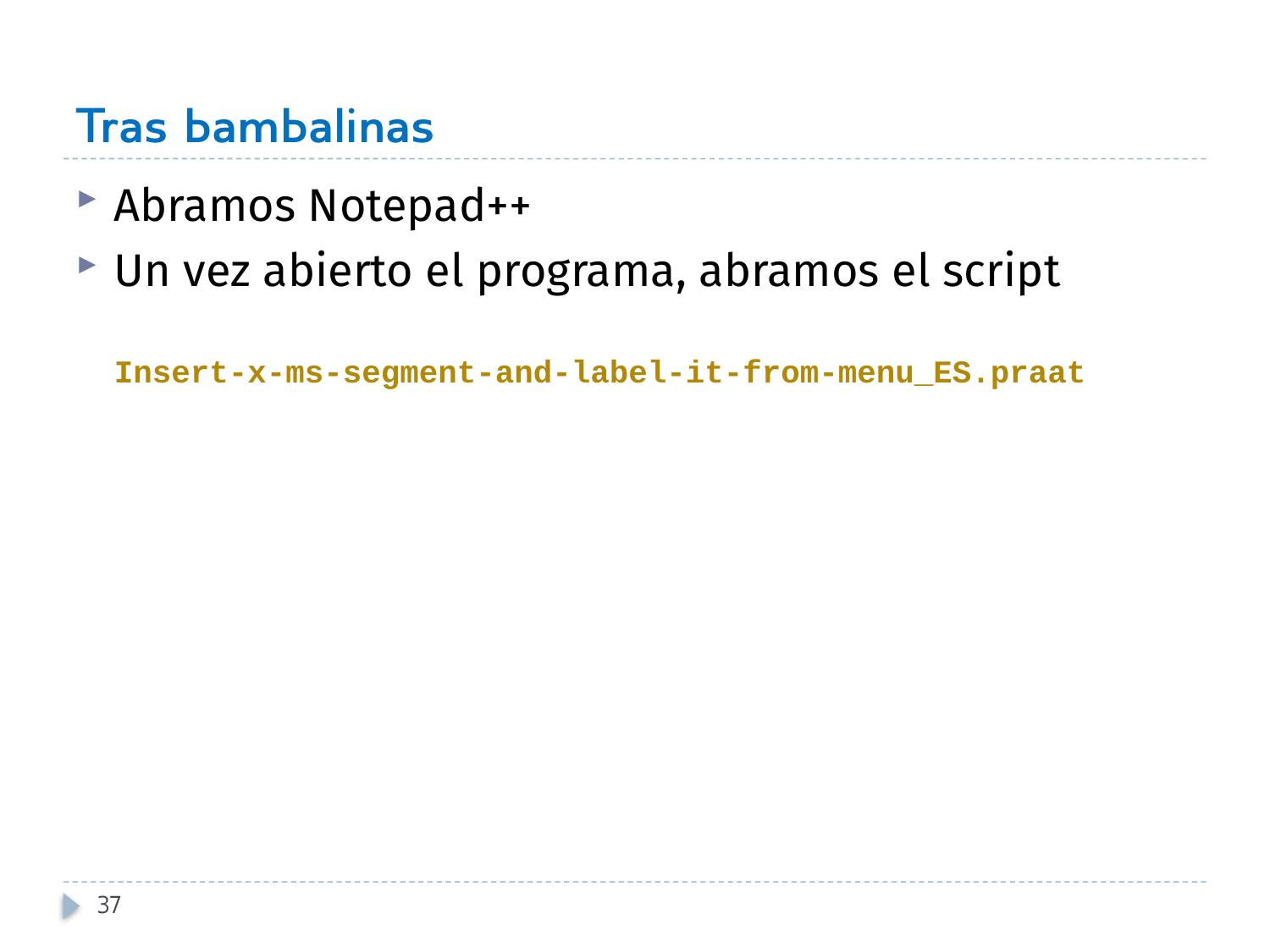

# Tras bambalinas
Abramos Notepad++
Un vez abierto el programa, abramos el script
Insert-x-ms-segment-and-label-it-from-menu_ES.praat
37